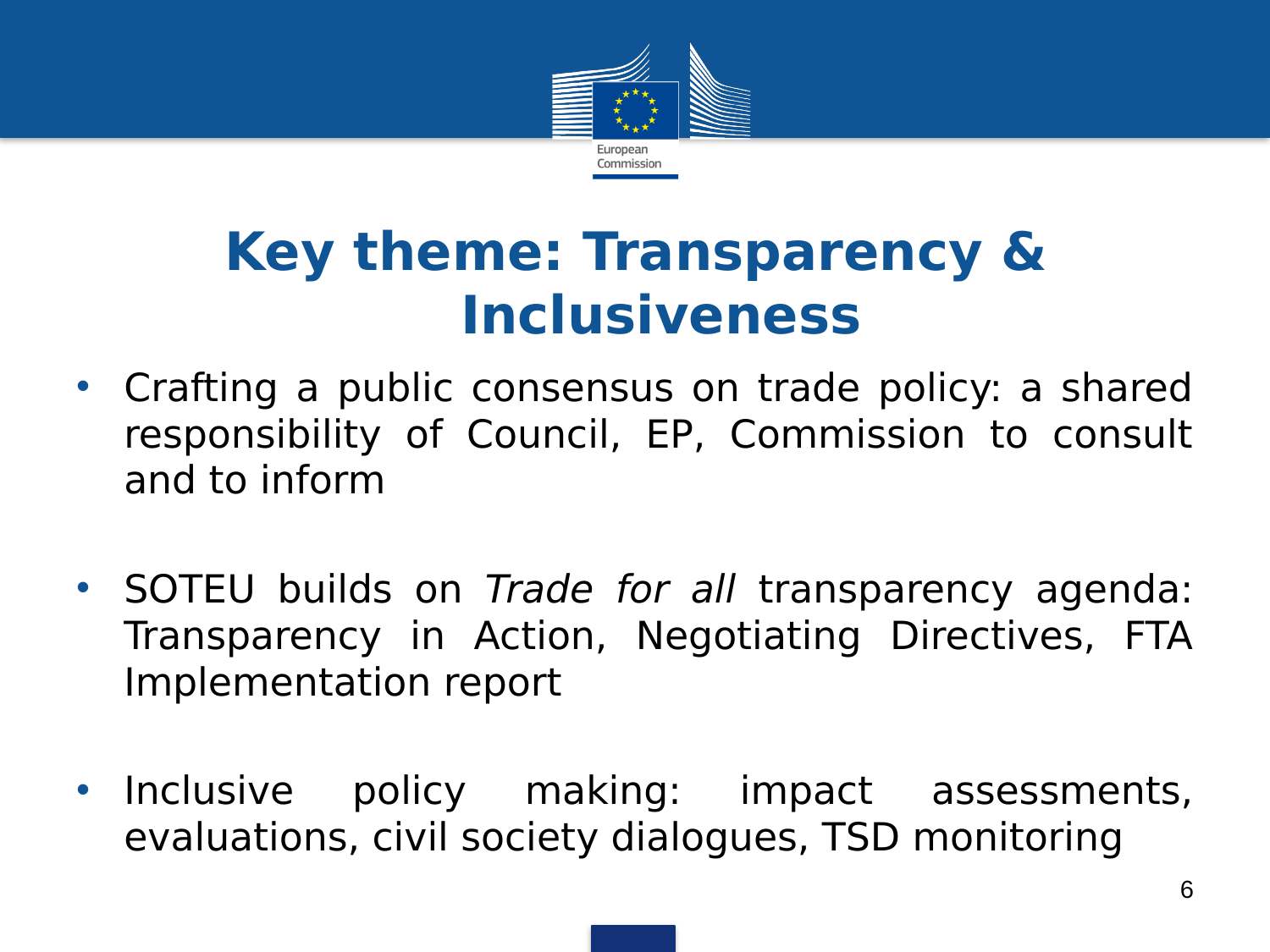

# Key theme: Transparency & Inclusiveness
Crafting a public consensus on trade policy: a shared responsibility of Council, EP, Commission to consult and to inform

SOTEU builds on Trade for all transparency agenda: Transparency in Action, Negotiating Directives, FTA Implementation report

Inclusive policy making: impact assessments, evaluations, civil society dialogues, TSD monitoring
6